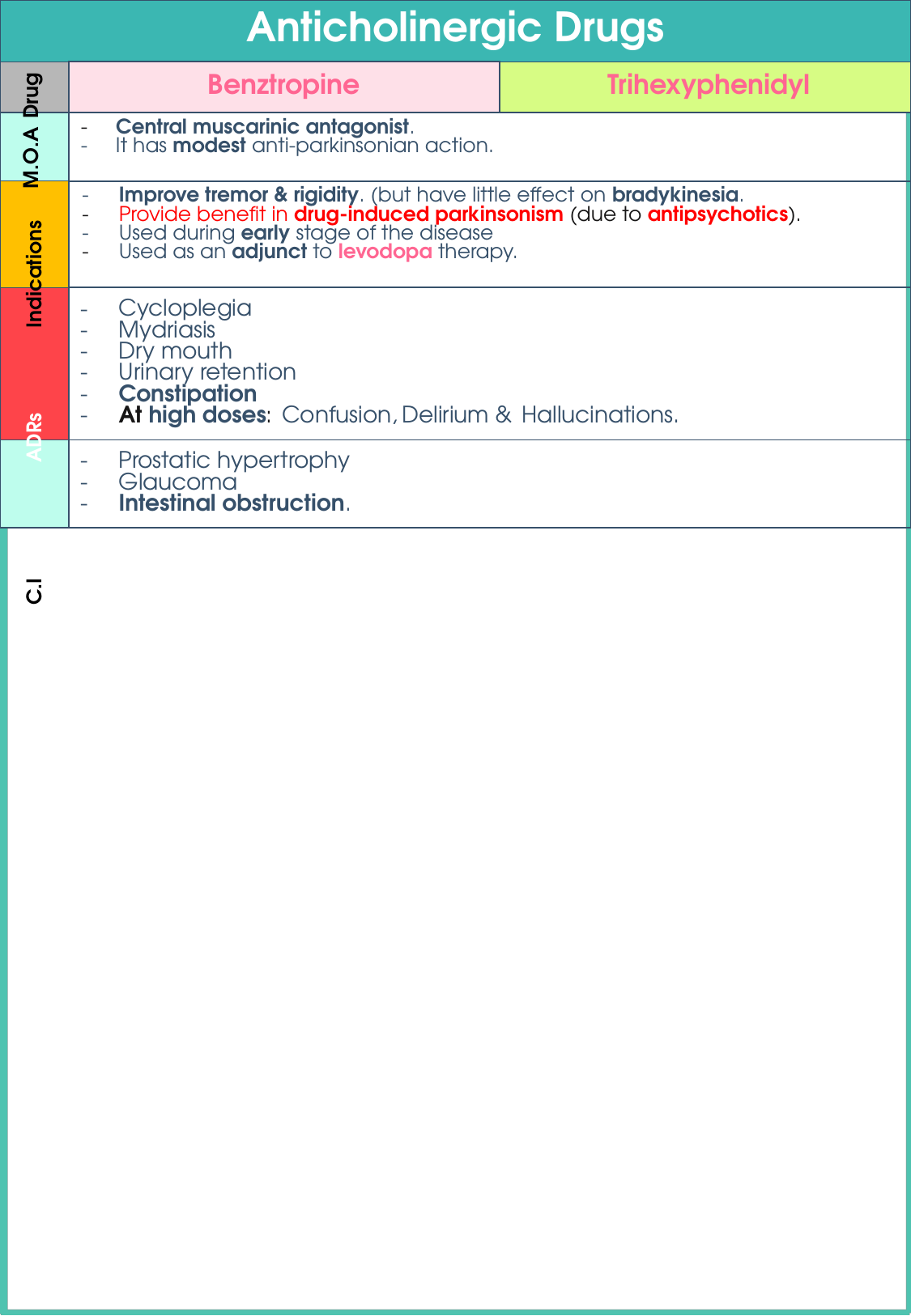

| Anticholinergic Drugs |  |  |
| --- | --- | --- |
|  | Benztropine | Trihexyphenidyl |
|  | - Central muscarinic antagonist. - It has modest anti-parkinsonian action. |  |
|  | Improve tremor & rigidity. (but have little effect on bradykinesia. Provide benefit in drug-induced parkinsonism (due to antipsychotics). Used during early stage of the disease Used as an adjunct to levodopa therapy. |  |
|  | Cycloplegia Mydriasis Dry mouth Urinary retention Constipation At high doses: Confusion, Delirium & Hallucinations. |  |
|  | Prostatic hypertrophy Glaucoma Intestinal obstruction. |  |
Drug
M.O.A
Indications

ADRs

C.I